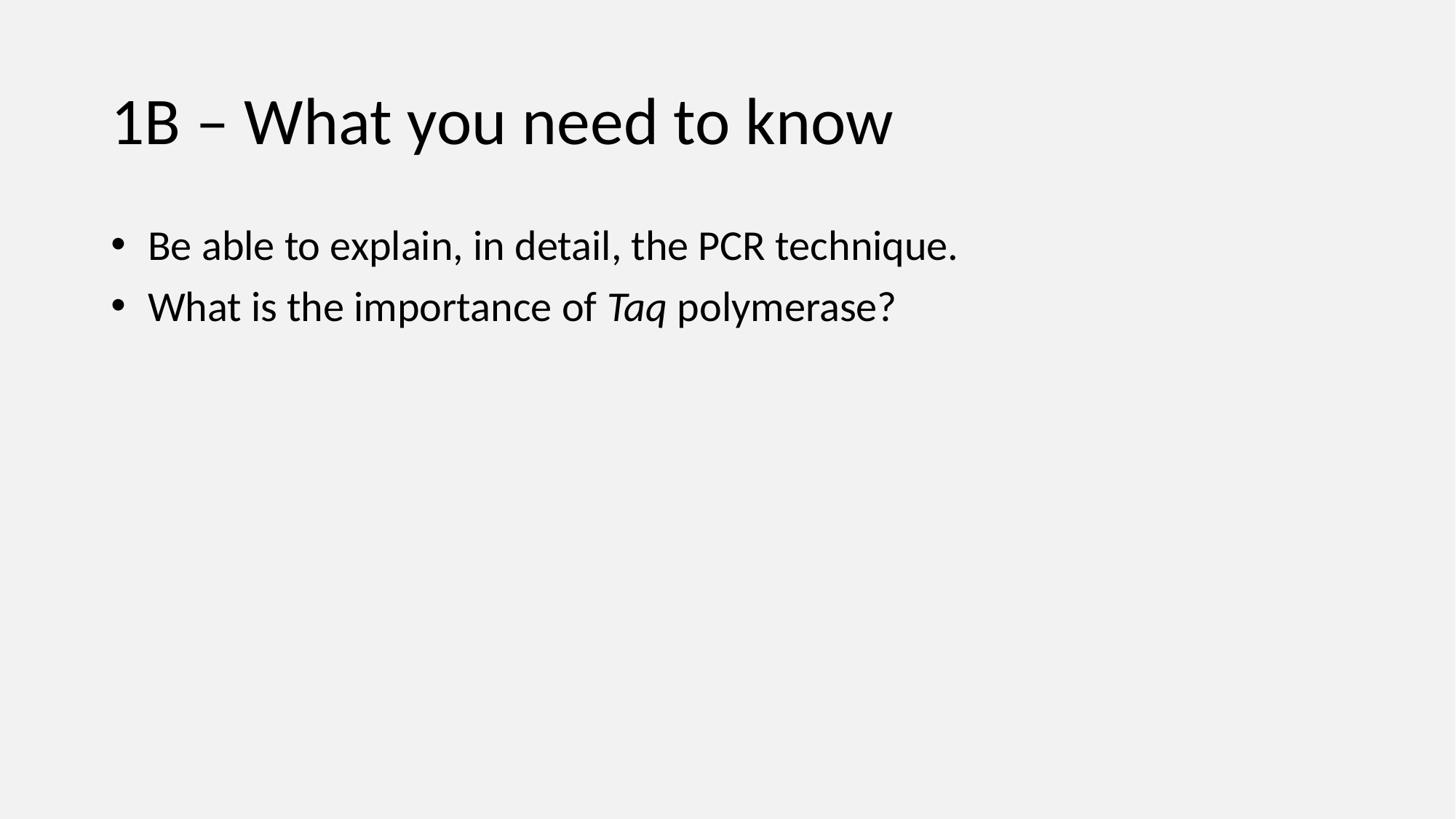

# 1B – What you need to know
 Be able to explain, in detail, the PCR technique.
 What is the importance of Taq polymerase?